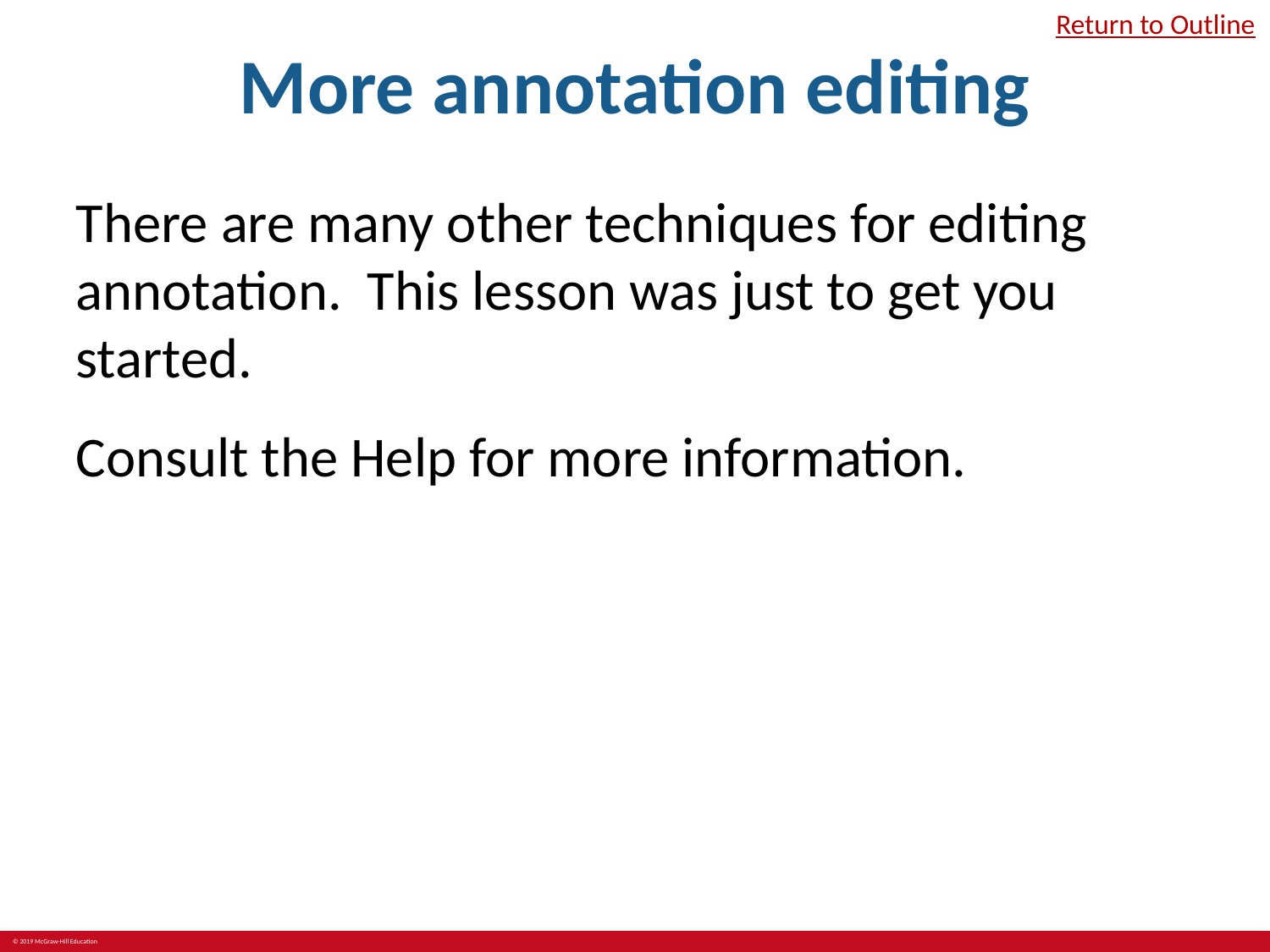

# More annotation editing
Return to Outline
There are many other techniques for editing annotation.  This lesson was just to get you started.
Consult the Help for more information.